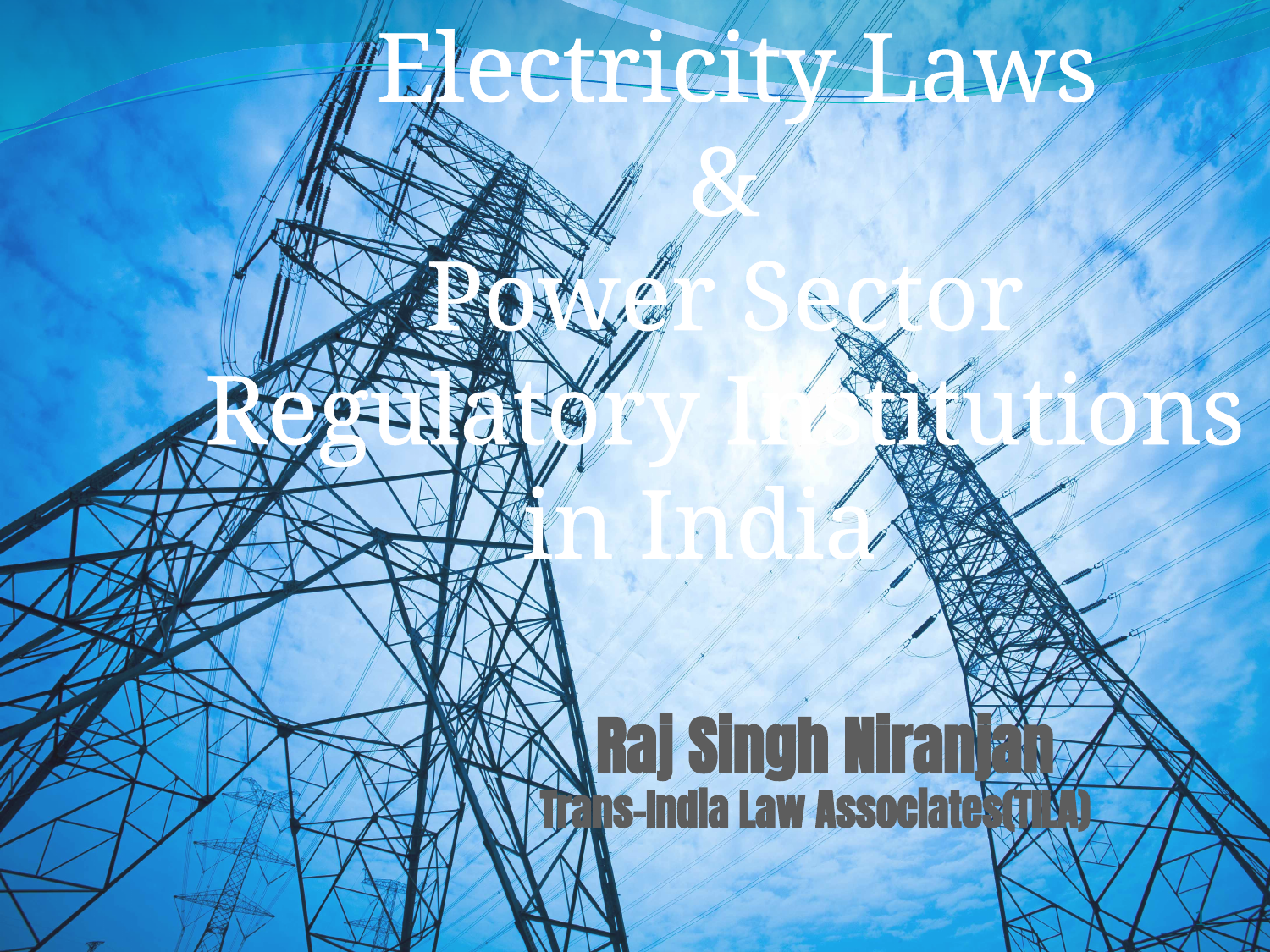

Electricity Laws
&
Power Sector Regulatory Institutions in India

Raj Singh Niranjan
Trans-India Law Associates(TILA)
1